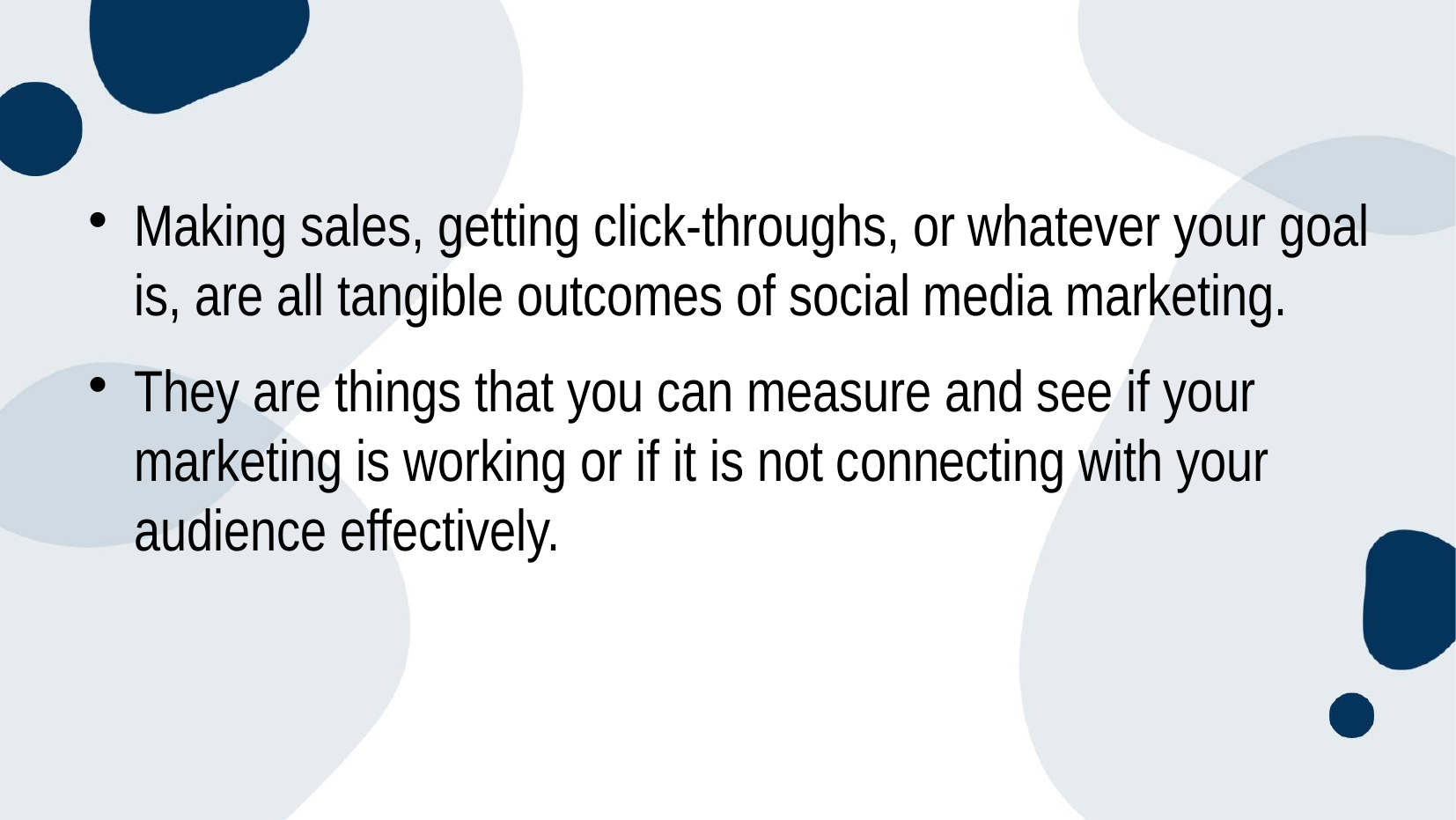

Making sales, getting click-throughs, or whatever your goal is, are all tangible outcomes of social media marketing.
They are things that you can measure and see if your marketing is working or if it is not connecting with your audience effectively.